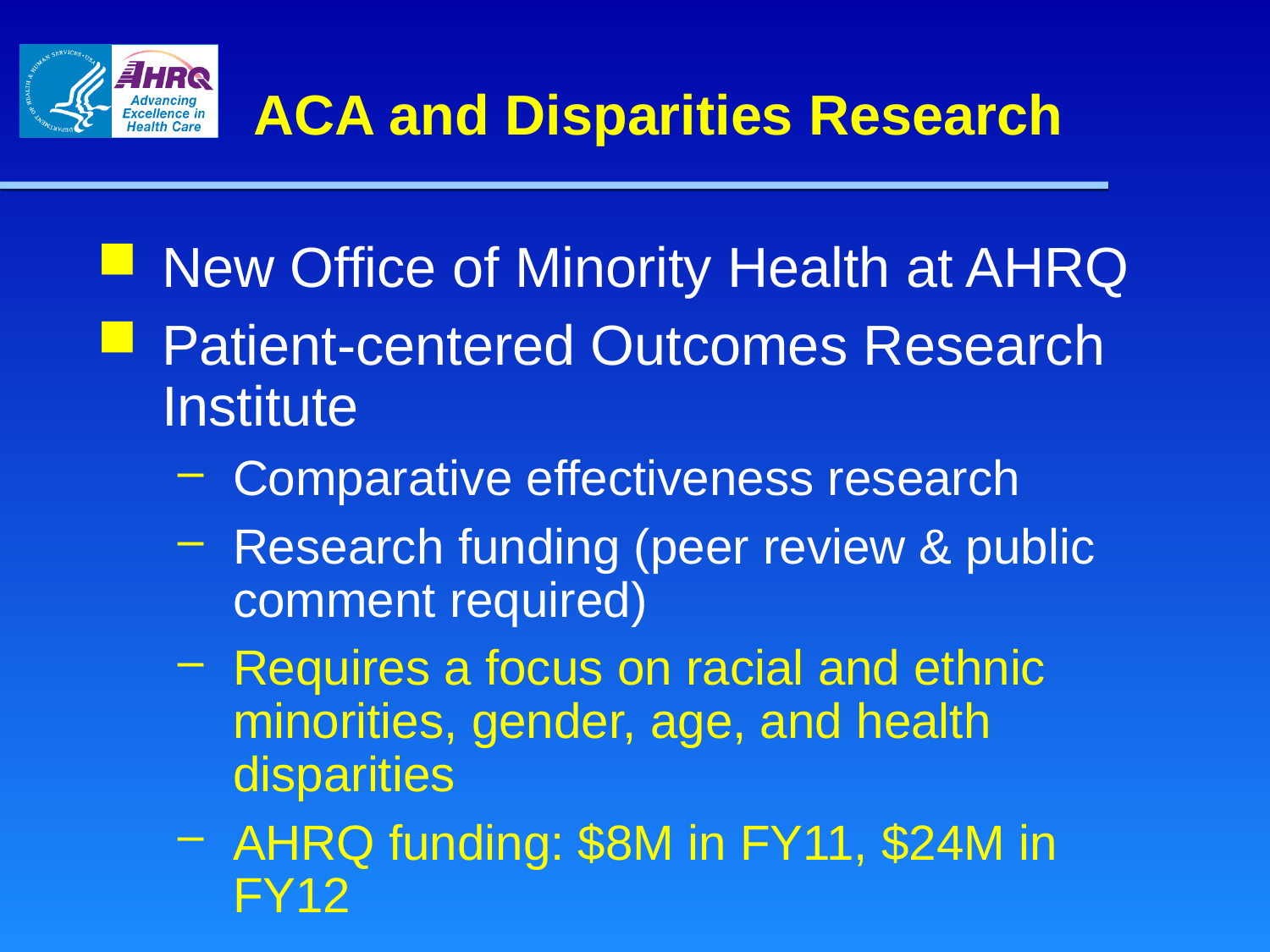

# ACA and Disparities Research
New Office of Minority Health at AHRQ
Patient-centered Outcomes Research Institute
Comparative effectiveness research
Research funding (peer review & public comment required)
Requires a focus on racial and ethnic minorities, gender, age, and health disparities
AHRQ funding: $8M in FY11, $24M in FY12